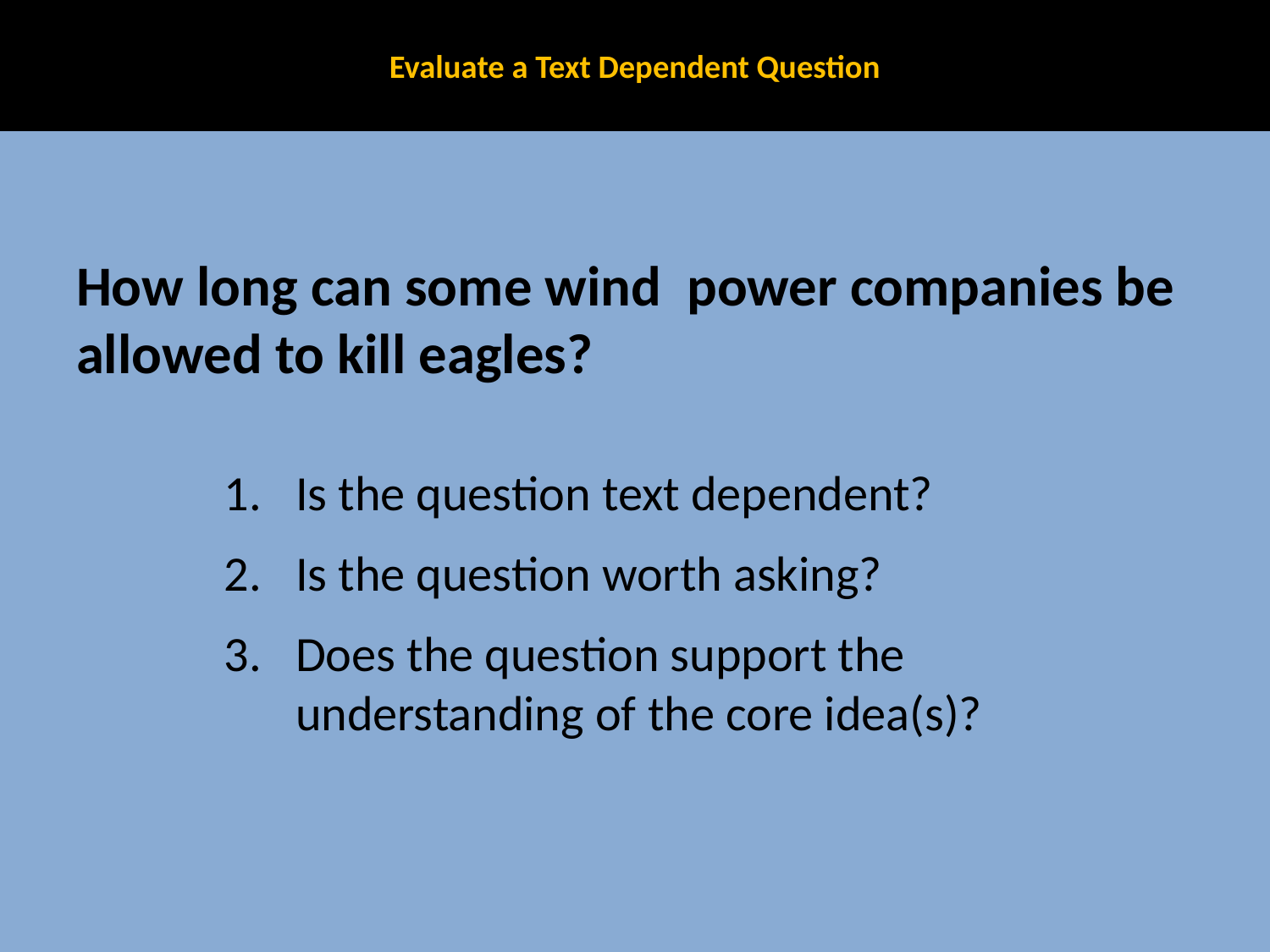

# Evaluate a Text Dependent Question
How long can some wind  power companies be allowed to kill eagles?
Is the question text dependent?

Is the question worth asking?

Does the question support the understanding of the core idea(s)?